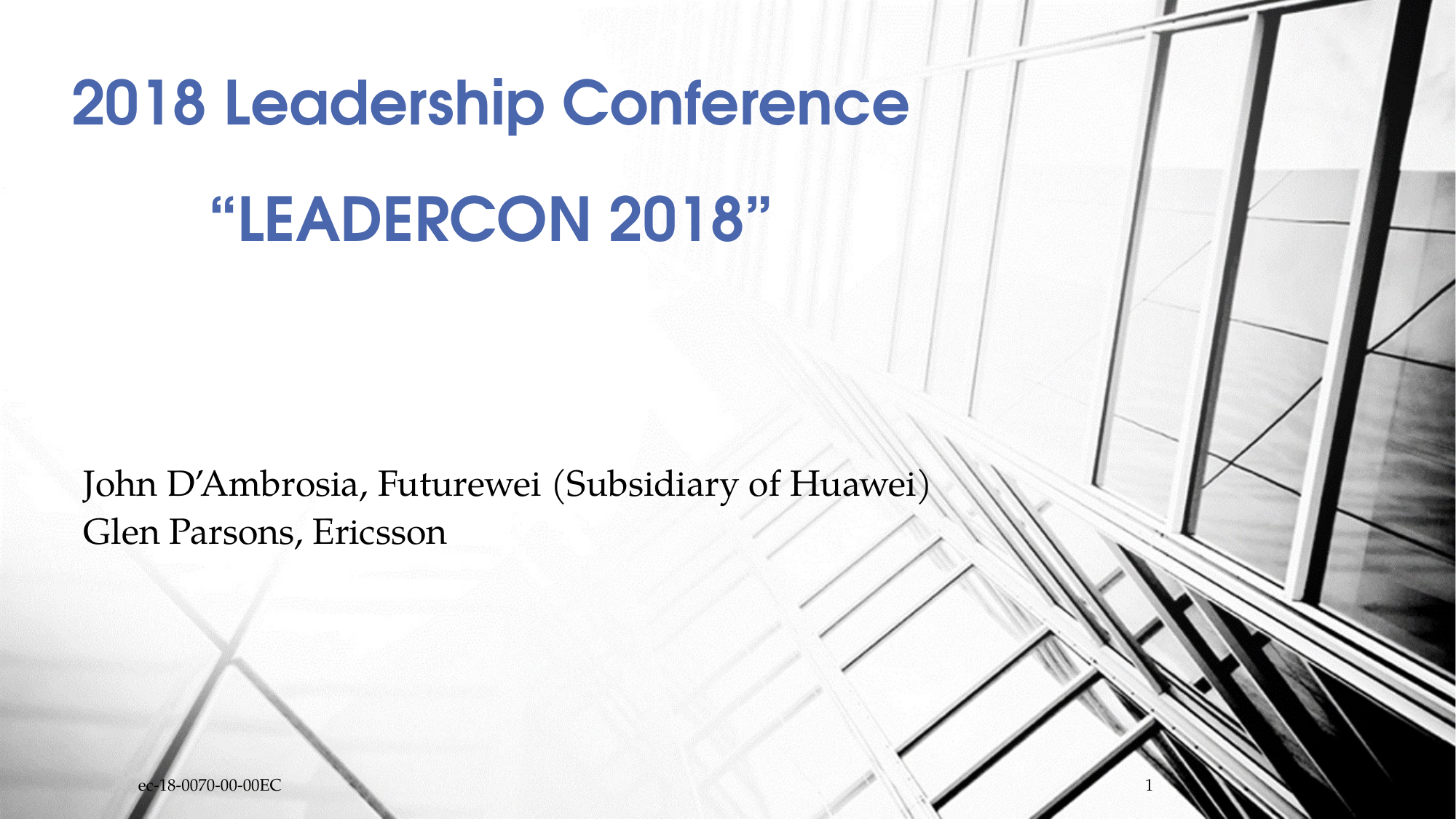

# 2018 Leadership Conference “LEADERCON 2018”

John D’Ambrosia, Futurewei (Subsidiary of Huawei)
Glen Parsons, Ericsson
ec-18-0070-00-00EC
1